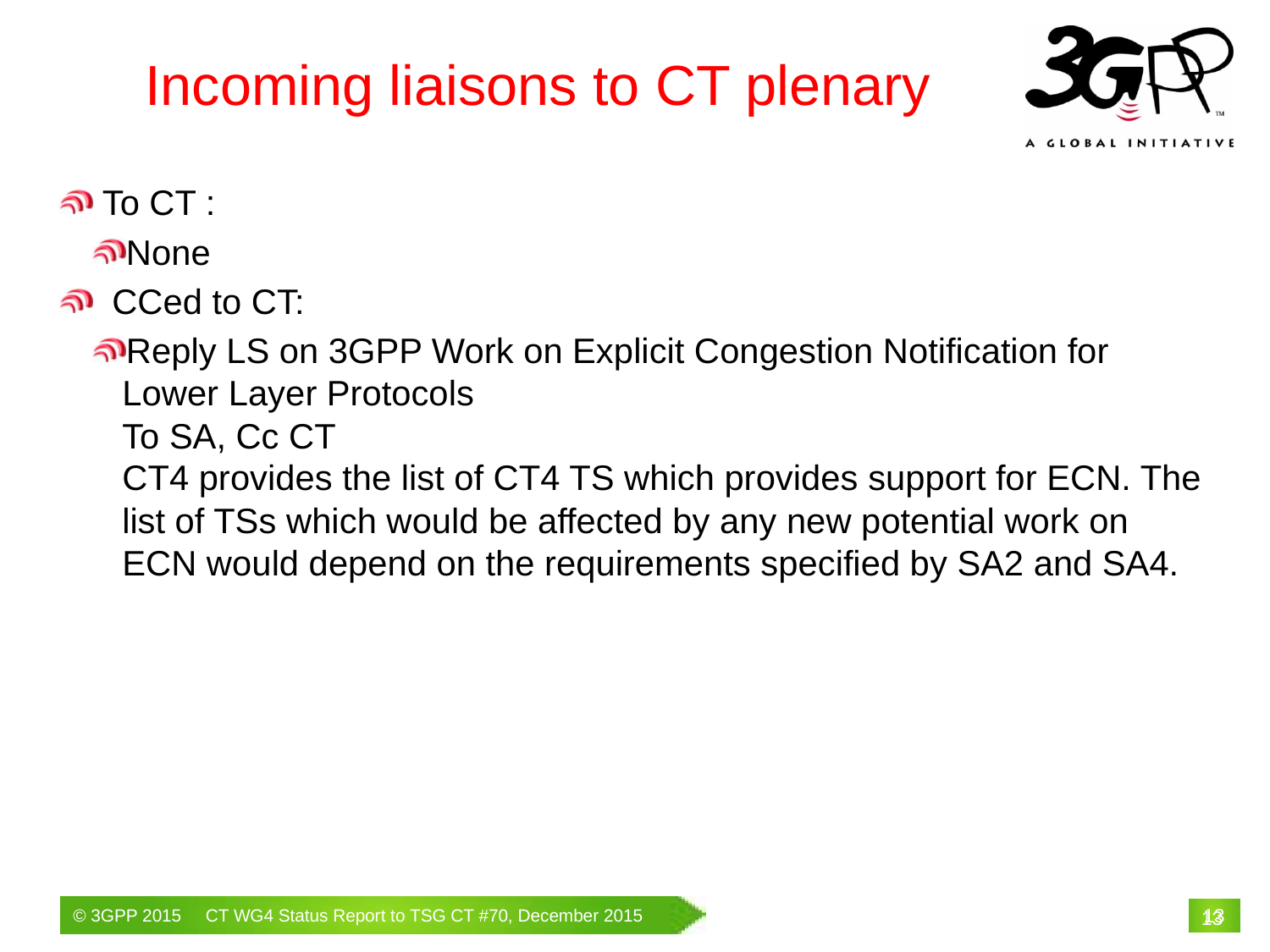

# Incoming liaisons to CT plenary
 To CT :
None
  CCed to CT:
Reply LS on 3GPP Work on Explicit Congestion Notification for Lower Layer Protocols
To SA, Cc CT
CT4 provides the list of CT4 TS which provides support for ECN. The list of TSs which would be affected by any new potential work on ECN would depend on the requirements specified by SA2 and SA4.

13